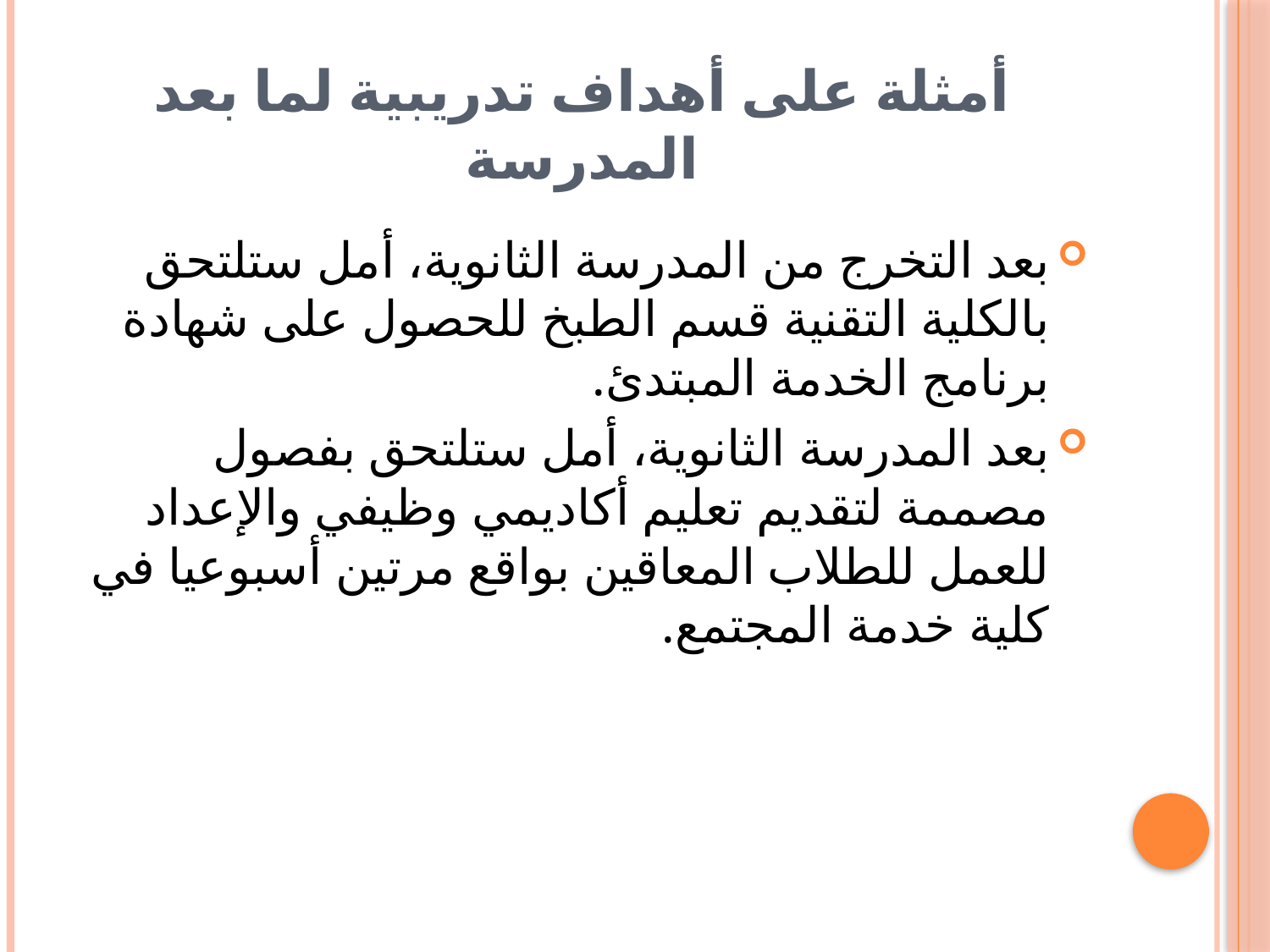

# أمثلة على أهداف تدريبية لما بعد المدرسة
بعد التخرج من المدرسة الثانوية، أمل ستلتحق بالكلية التقنية قسم الطبخ للحصول على شهادة برنامج الخدمة المبتدئ.
بعد المدرسة الثانوية، أمل ستلتحق بفصول مصممة لتقديم تعليم أكاديمي وظيفي والإعداد للعمل للطلاب المعاقين بواقع مرتين أسبوعيا في كلية خدمة المجتمع.